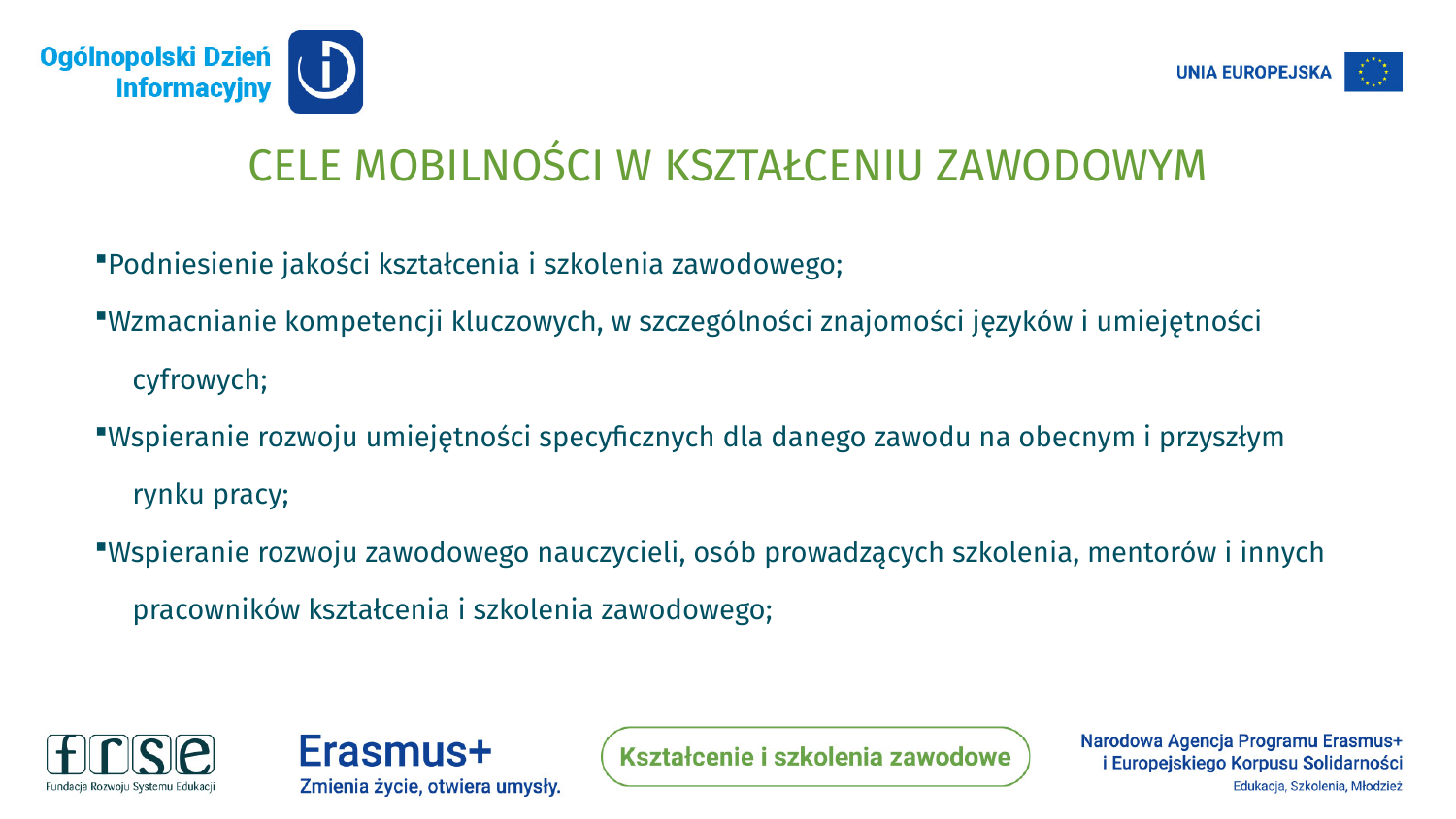

# Cele MOBILNOŚCI W KSZTAŁCENIU ZAWODOWYM
Podniesienie jakości kształcenia i szkolenia zawodowego;
Wzmacnianie kompetencji kluczowych, w szczególności znajomości języków i umiejętności
     cyfrowych;
Wspieranie rozwoju umiejętności specyficznych dla danego zawodu na obecnym i przyszłym
     rynku pracy;
Wspieranie rozwoju zawodowego nauczycieli, osób prowadzących szkolenia, mentorów i innych
     pracowników kształcenia i szkolenia zawodowego;